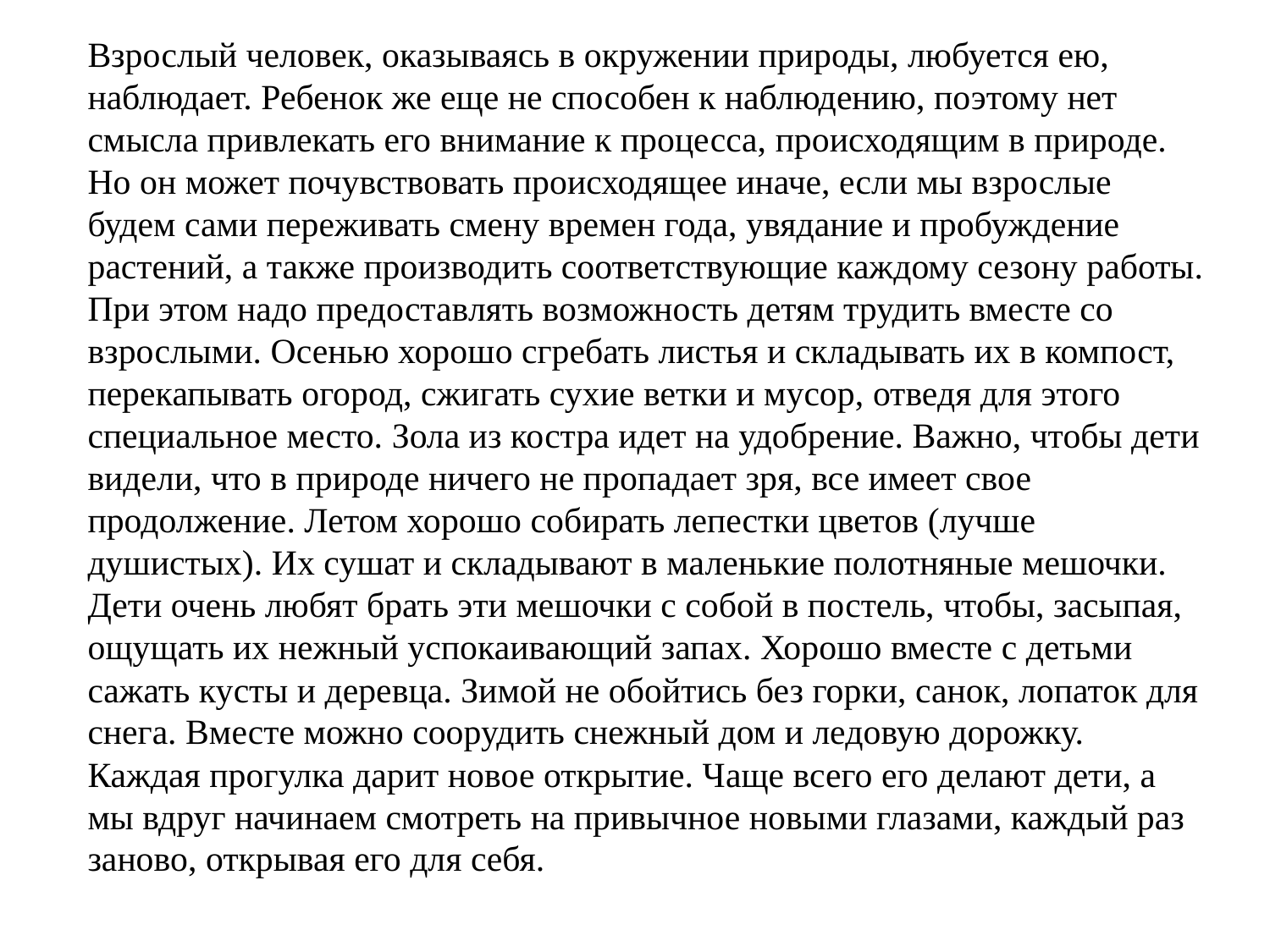

# Взрослый человек, оказываясь в окружении природы, любуется ею, наблюдает. Ребенок же еще не способен к наблюдению, поэтому нет смысла привлекать его внимание к процесса, происходящим в природе. Но он может почувствовать происходящее иначе, если мы взрослые будем сами переживать смену времен года, увядание и пробуждение растений, а также производить соответствующие каждому сезону работы. При этом надо предоставлять возможность детям трудить вместе со взрослыми. Осенью хорошо сгребать листья и складывать их в компост, перекапывать огород, сжигать сухие ветки и мусор, отведя для этого специальное место. Зола из костра идет на удобрение. Важно, чтобы дети видели, что в природе ничего не пропадает зря, все имеет свое продолжение. Летом хорошо собирать лепестки цветов (лучше душистых). Их сушат и складывают в маленькие полотняные мешочки. Дети очень любят брать эти мешочки с собой в постель, чтобы, засыпая, ощущать их нежный успокаивающий запах. Хорошо вместе с детьми сажать кусты и деревца. Зимой не обойтись без горки, санок, лопаток для снега. Вместе можно соорудить снежный дом и ледовую дорожку. Каждая прогулка дарит новое открытие. Чаще всего его делают дети, а мы вдруг начинаем смотреть на привычное новыми глазами, каждый раз заново, открывая его для себя.